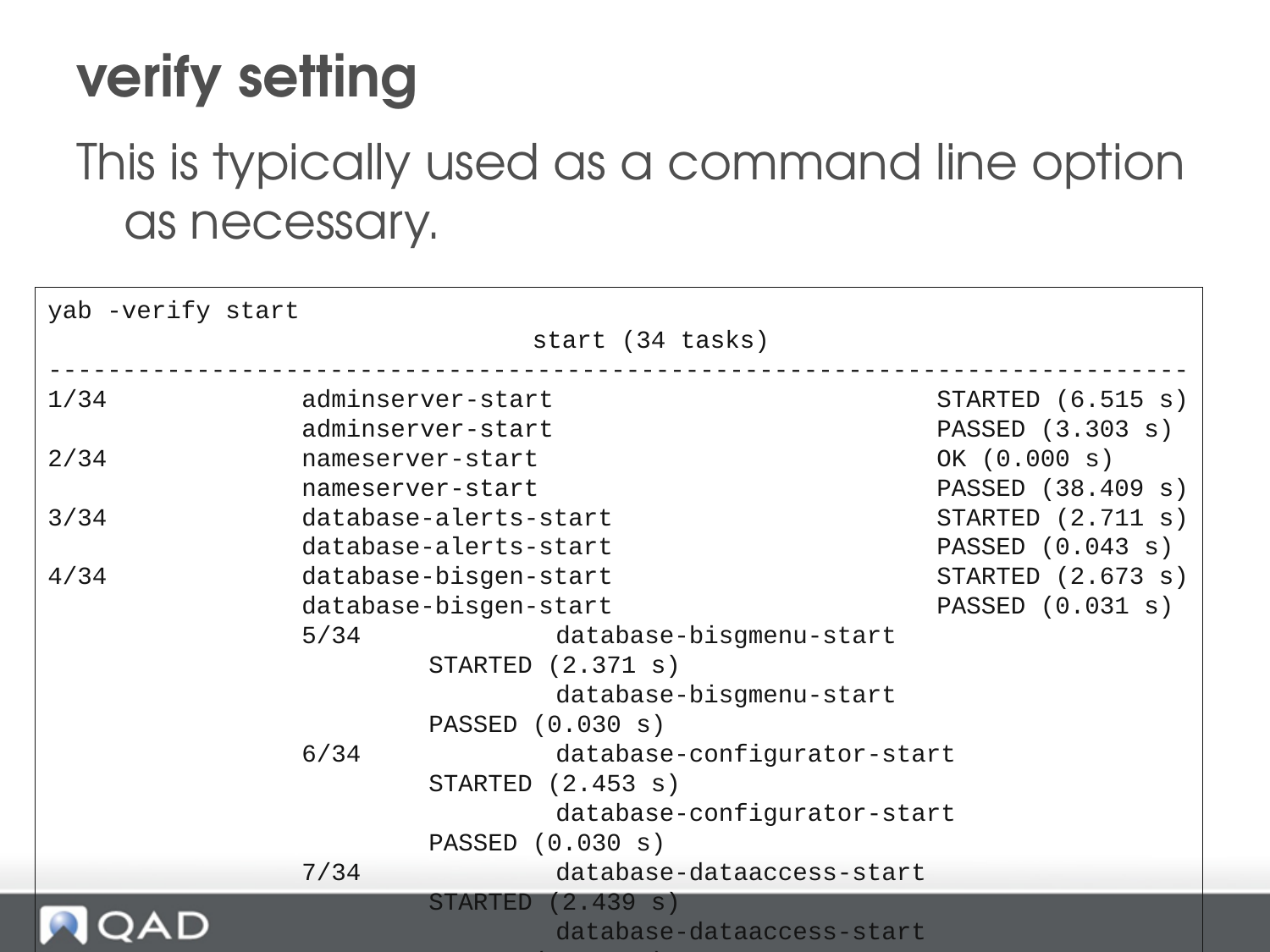

# verify setting
This is typically used as a command line option as necessary.
yab -verify start
			       start (34 tasks)
-----------------------------------------------------------------------------
1/34 		adminserver-start 			STARTED (6.515 s)
		adminserver-start 			PASSED (3.303 s)
2/34 		nameserver-start 				OK (0.000 s)
		nameserver-start 				PASSED (38.409 s)
3/34 		database-alerts-start 			STARTED (2.711 s)
		database-alerts-start 			PASSED (0.043 s)
4/34 		database-bisgen-start 			STARTED (2.673 s)
database-bisgen-start 			PASSED (0.031 s)
5/34 		database-bisgmenu-start 			STARTED (2.371 s)
		database-bisgmenu-start 			PASSED (0.030 s)
6/34 		database-configurator-start 		STARTED (2.453 s)
		database-configurator-start 		PASSED (0.030 s)
7/34 		database-dataaccess-start 		STARTED (2.439 s)
		database-dataaccess-start 		PASSED (0.031 s)